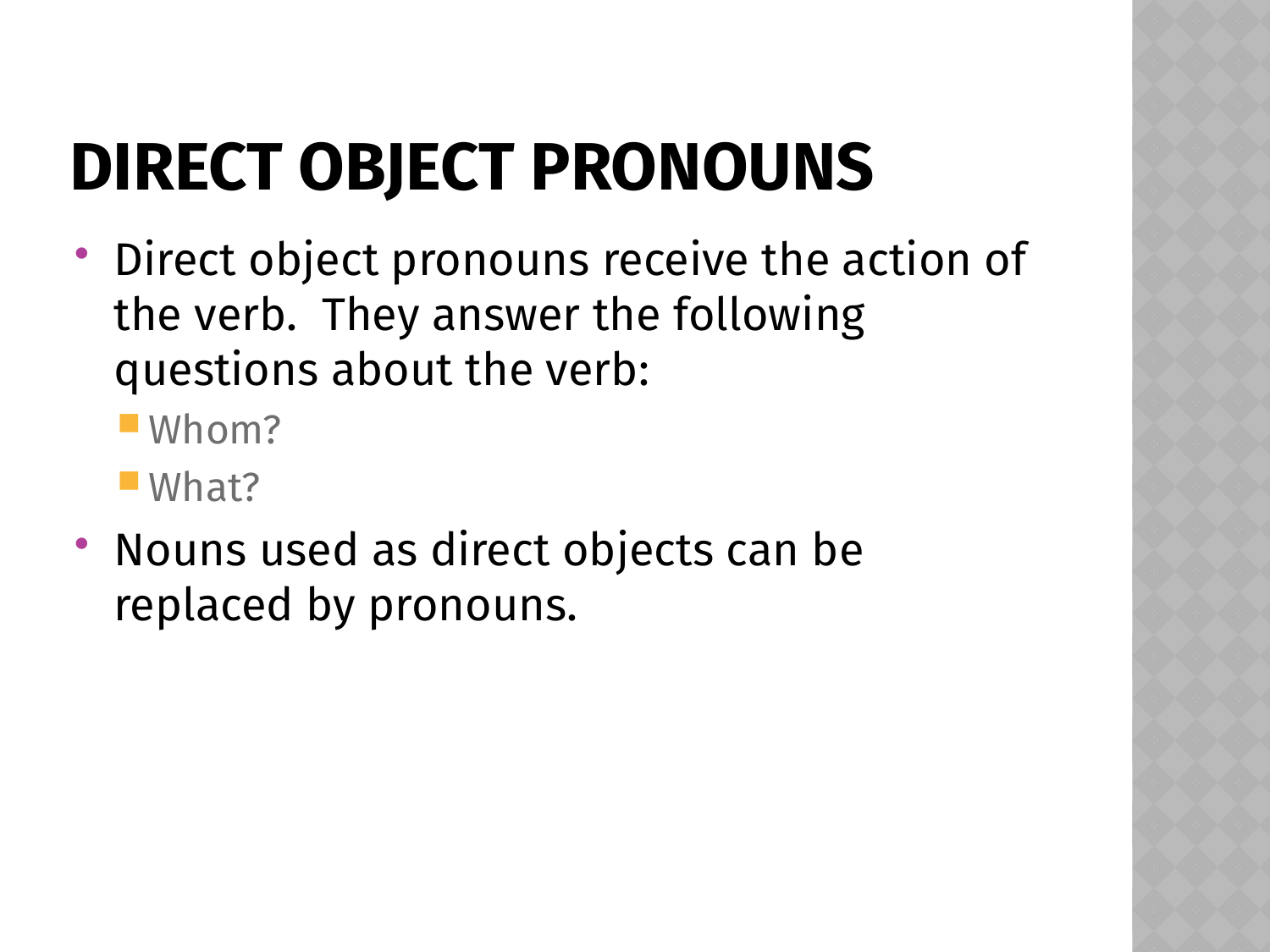

# Direct Object Pronouns
Direct object pronouns receive the action of the verb.  They answer the following questions about the verb:
Whom?
What?
Nouns used as direct objects can be replaced by pronouns.